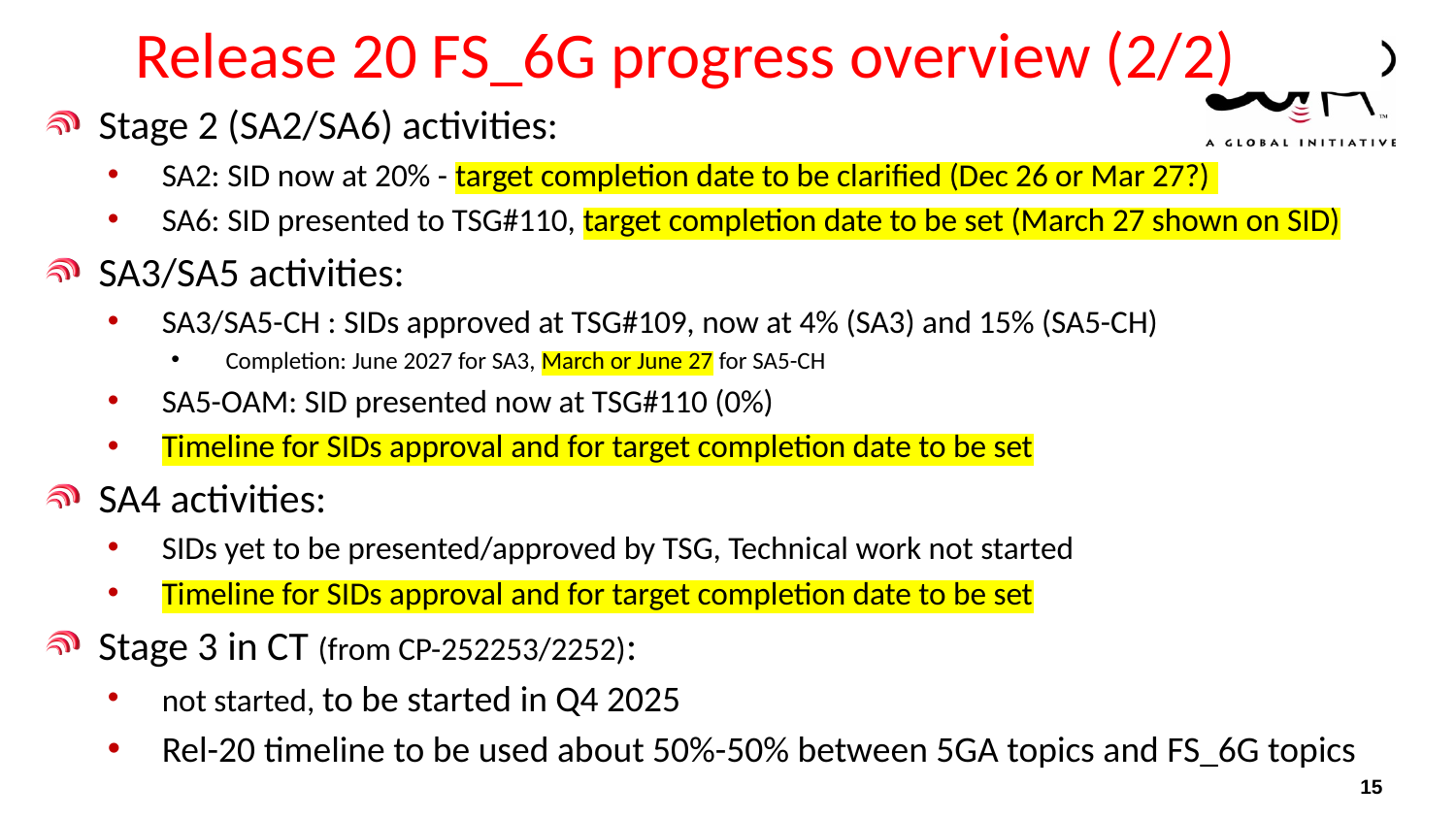

# Release 20 FS_6G progress overview (2/2)
Stage 2 (SA2/SA6) activities:
SA2: SID now at 20% - target completion date to be clarified (Dec 26 or Mar 27?)
SA6: SID presented to TSG#110, target completion date to be set (March 27 shown on SID)
SA3/SA5 activities:
SA3/SA5-CH : SIDs approved at TSG#109, now at 4% (SA3) and 15% (SA5-CH)
Completion: June 2027 for SA3, March or June 27 for SA5-CH
SA5-OAM: SID presented now at TSG#110 (0%)
Timeline for SIDs approval and for target completion date to be set
SA4 activities:
SIDs yet to be presented/approved by TSG, Technical work not started
Timeline for SIDs approval and for target completion date to be set
Stage 3 in CT (from CP-252253/2252):
not started, to be started in Q4 2025
Rel-20 timeline to be used about 50%-50% between 5GA topics and FS_6G topics